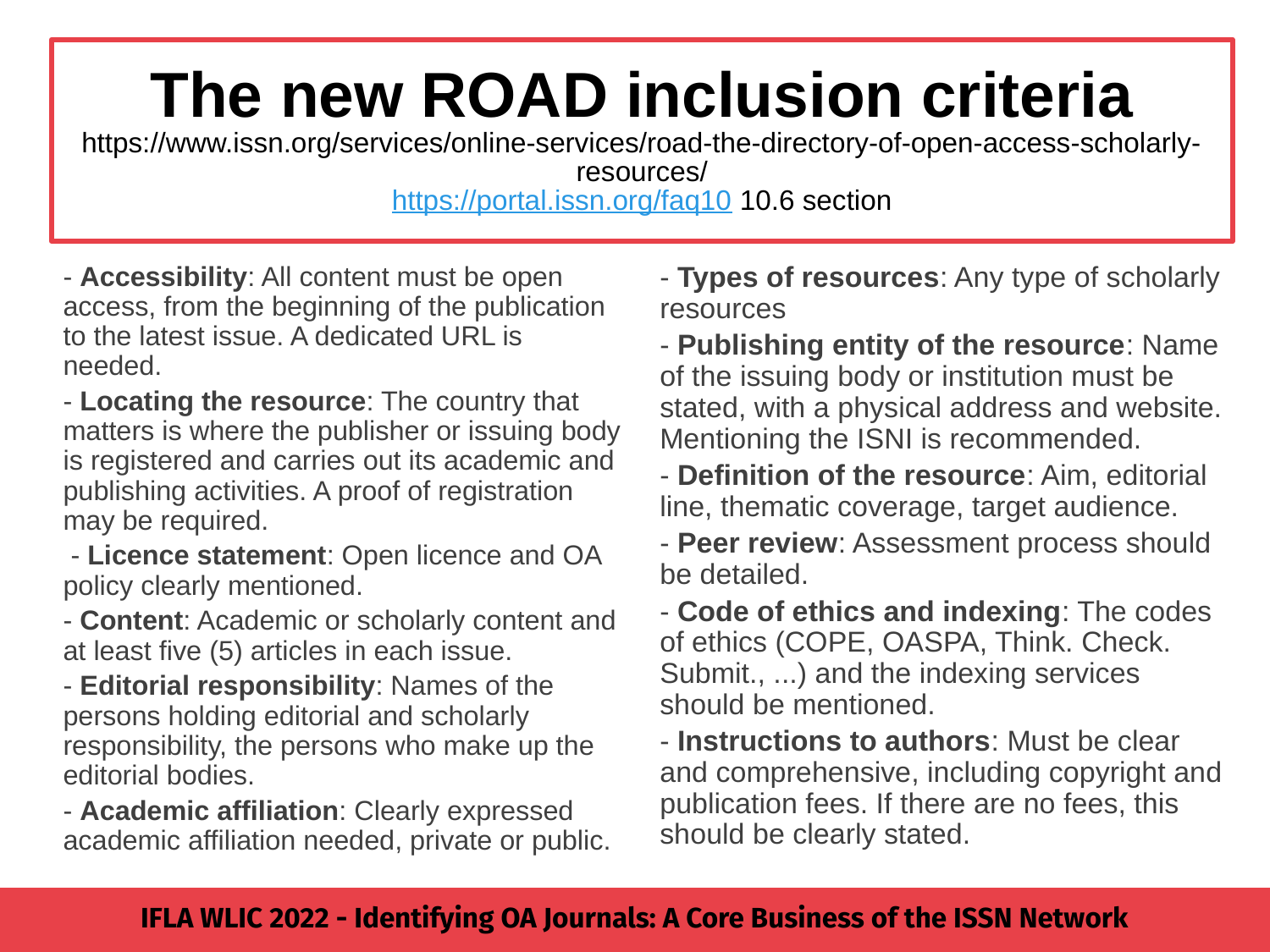

# The new ROAD inclusion criteria https://www.issn.org/services/online-services/road-the-directory-of-open-access-scholarly-resources/ https://portal.issn.org/faq10 10.6 section
- Accessibility: All content must be open access, from the beginning of the publication to the latest issue. A dedicated URL is needed.
- Locating the resource: The country that matters is where the publisher or issuing body is registered and carries out its academic and publishing activities. A proof of registration may be required.
 - Licence statement: Open licence and OA policy clearly mentioned.
- Content: Academic or scholarly content and at least five (5) articles in each issue.
- Editorial responsibility: Names of the persons holding editorial and scholarly responsibility, the persons who make up the editorial bodies.
- Academic affiliation: Clearly expressed academic affiliation needed, private or public.

- Types of resources: Any type of scholarly resources
- Publishing entity of the resource: Name of the issuing body or institution must be stated, with a physical address and website. Mentioning the ISNI is recommended.
- Definition of the resource: Aim, editorial line, thematic coverage, target audience.
- Peer review: Assessment process should be detailed.
- Code of ethics and indexing: The codes of ethics (COPE, OASPA, Think. Check. Submit., ...) and the indexing services should be mentioned.
- Instructions to authors: Must be clear and comprehensive, including copyright and publication fees. If there are no fees, this should be clearly stated.